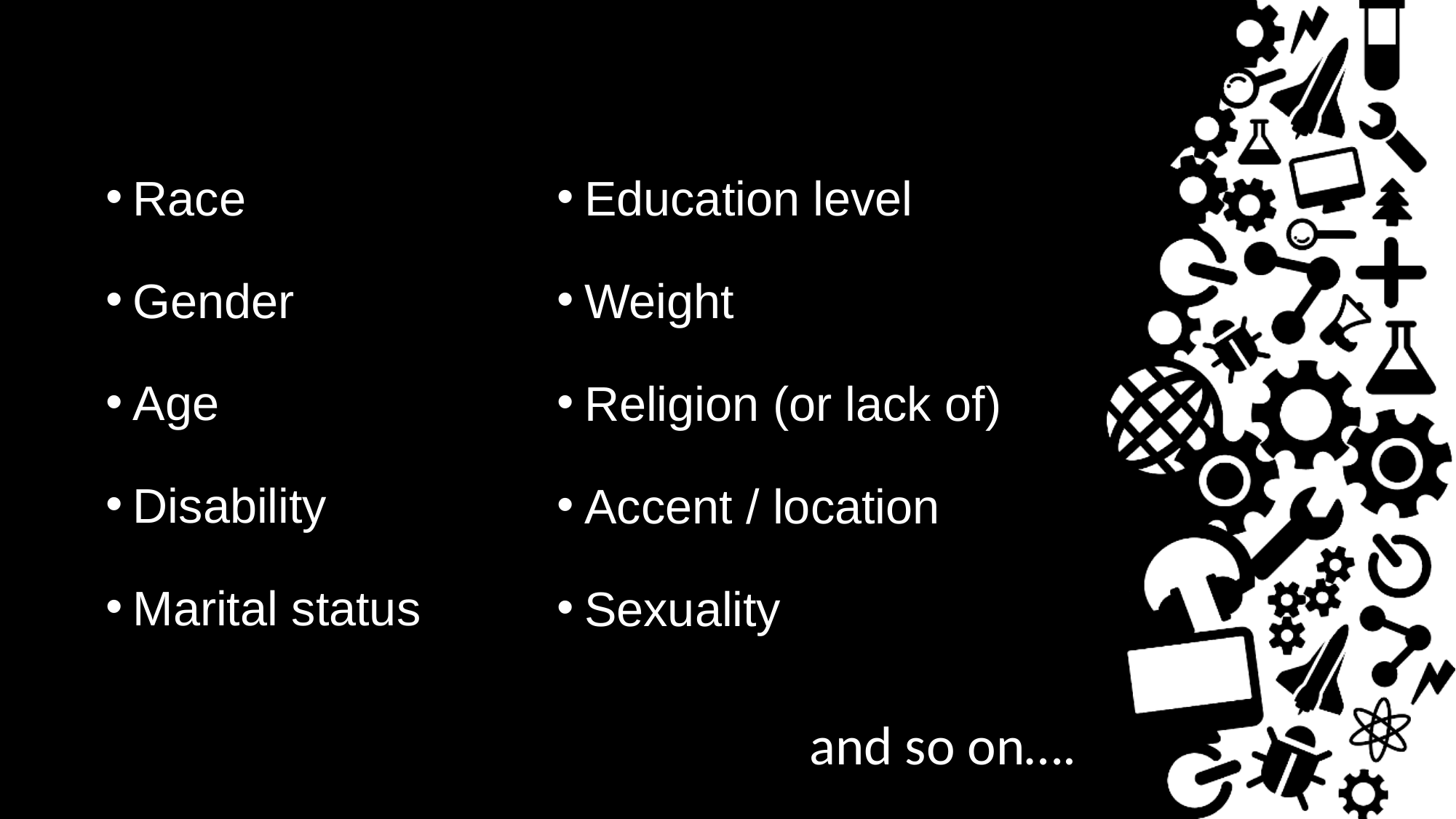

Race
Gender
Age
Disability
Marital status
Education level
Weight
Religion (or lack of)
Accent / location
Sexuality
and so on….